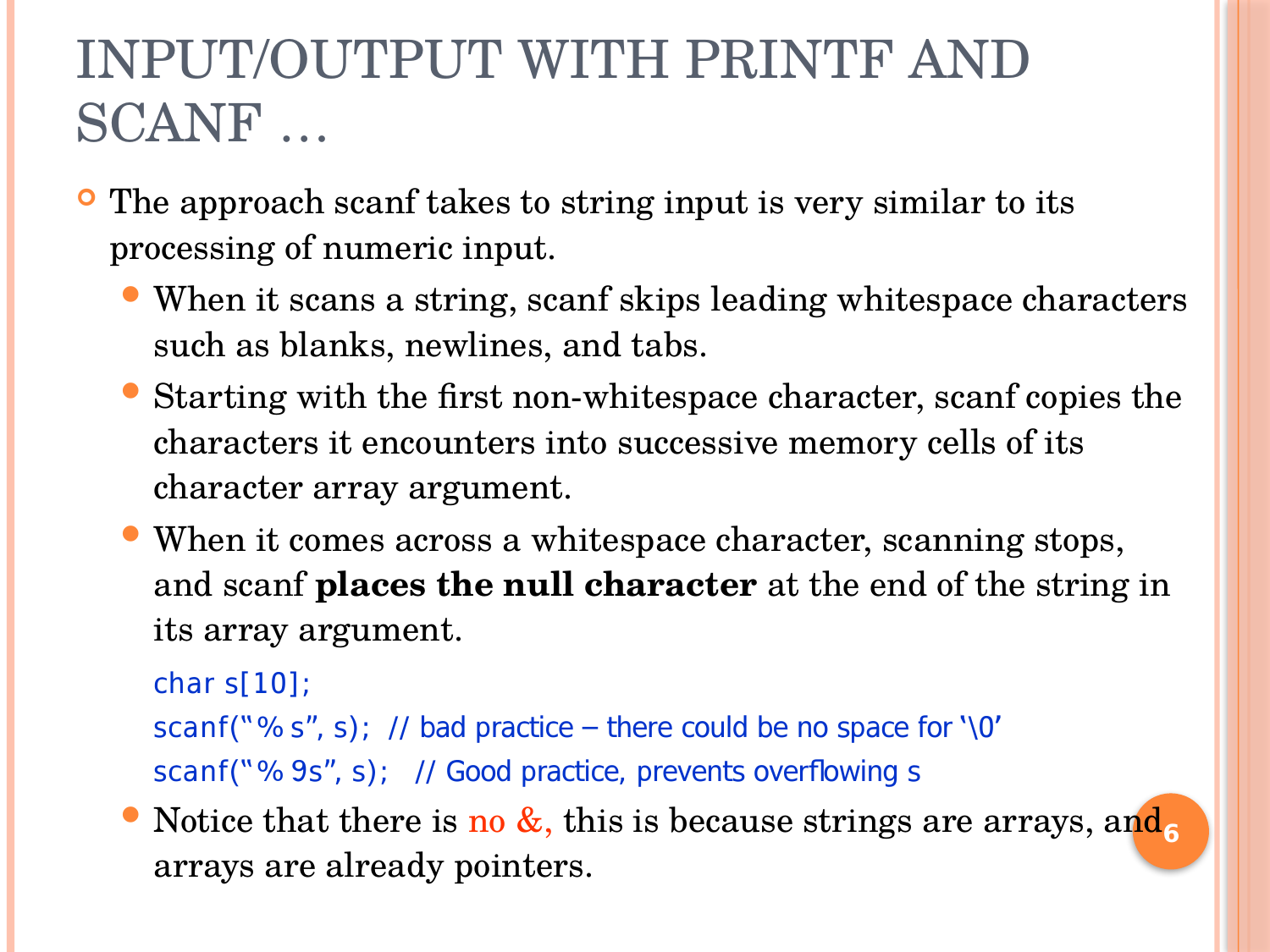

# Input/Output with printf and scanf …
The approach scanf takes to string input is very similar to its processing of numeric input.
When it scans a string, scanf skips leading whitespace characters such as blanks, newlines, and tabs.
Starting with the first non-whitespace character, scanf copies the characters it encounters into successive memory cells of its character array argument.
When it comes across a whitespace character, scanning stops, and scanf places the null character at the end of the string in its array argument.
	char s[10];
	scanf(“%s”, s);  // bad practice – there could be no space for ‘\0’
	scanf(“%9s”, s);   // Good practice, prevents overflowing s
Notice that there is no &, this is because strings are arrays, and arrays are already pointers.
6